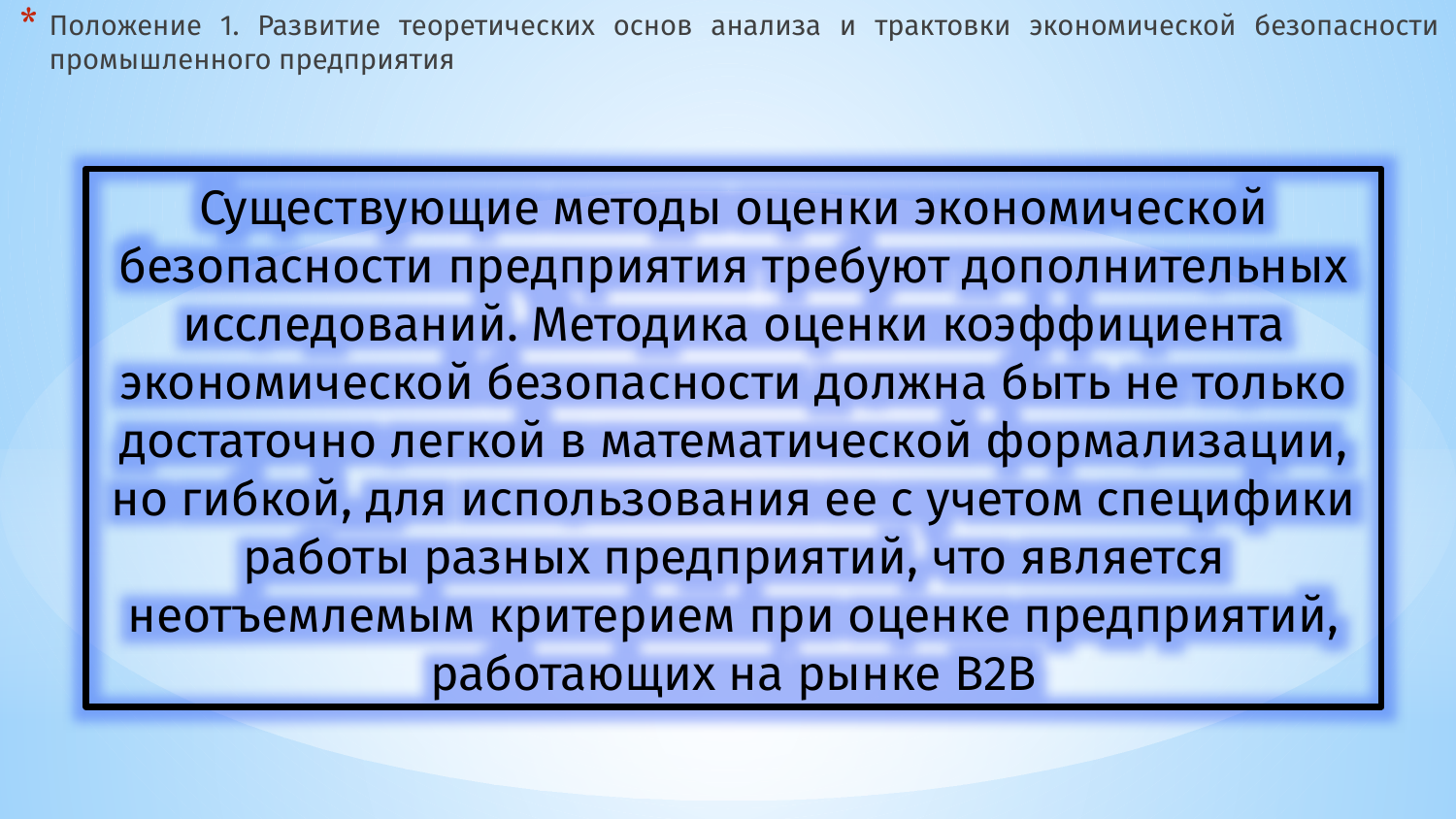

Положение 1. Развитие теоретических основ анализа и трактовки экономической безопасности промышленного предприятия
Существующие методы оценки экономической безопасности предприятия требуют дополнительных исследований. Методика оценки коэффициента экономической безопасности должна быть не только достаточно легкой в математической формализации, но гибкой, для использования ее с учетом специфики работы разных предприятий, что является неотъемлемым критерием при оценке предприятий, работающих на рынке В2В